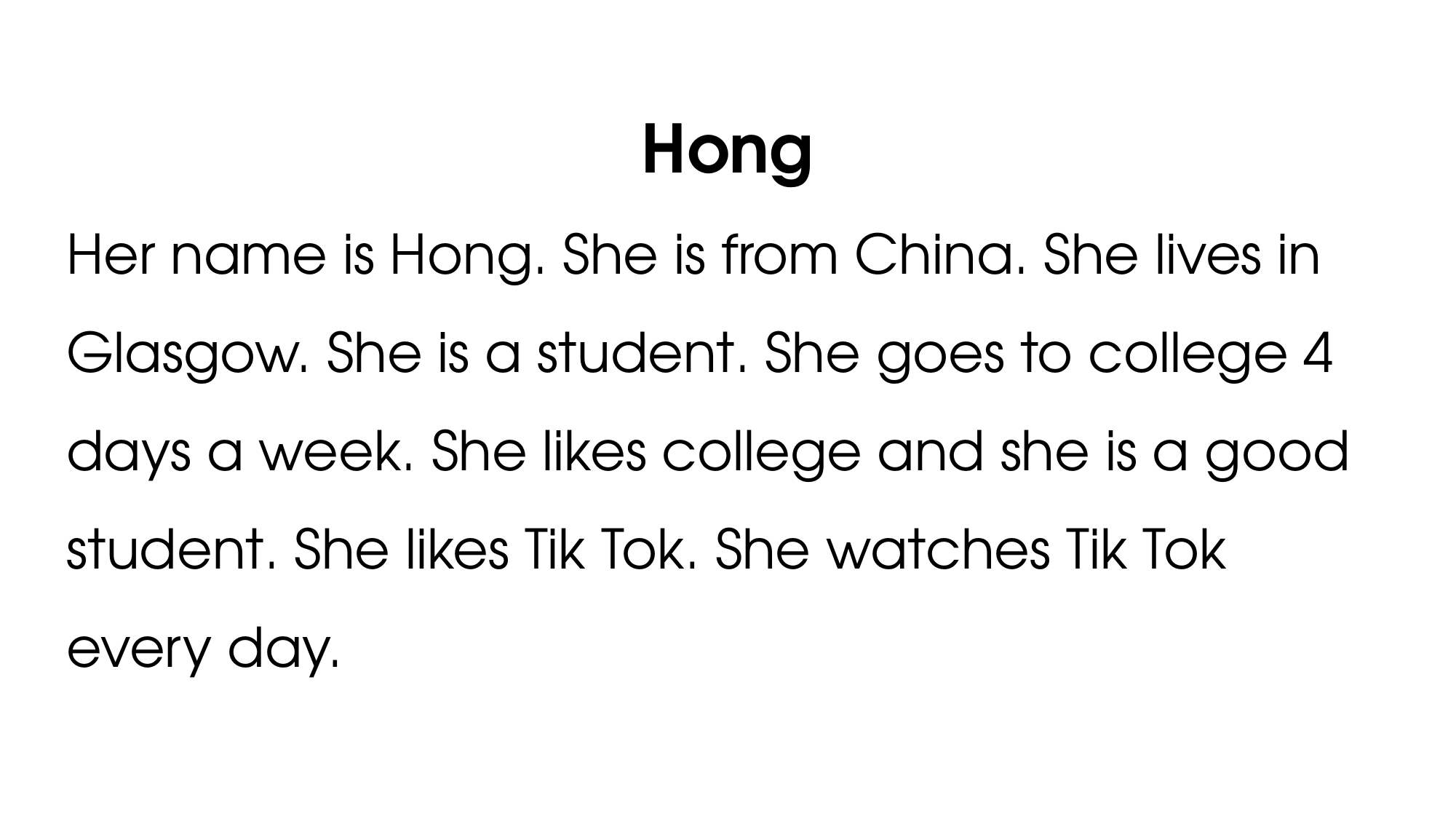

Hong
Her name is Hong. She is from China. She lives in Glasgow. She is a student. She goes to college 4 days a week. She likes college and she is a good student. She likes Tik Tok. She watches Tik Tok every day.